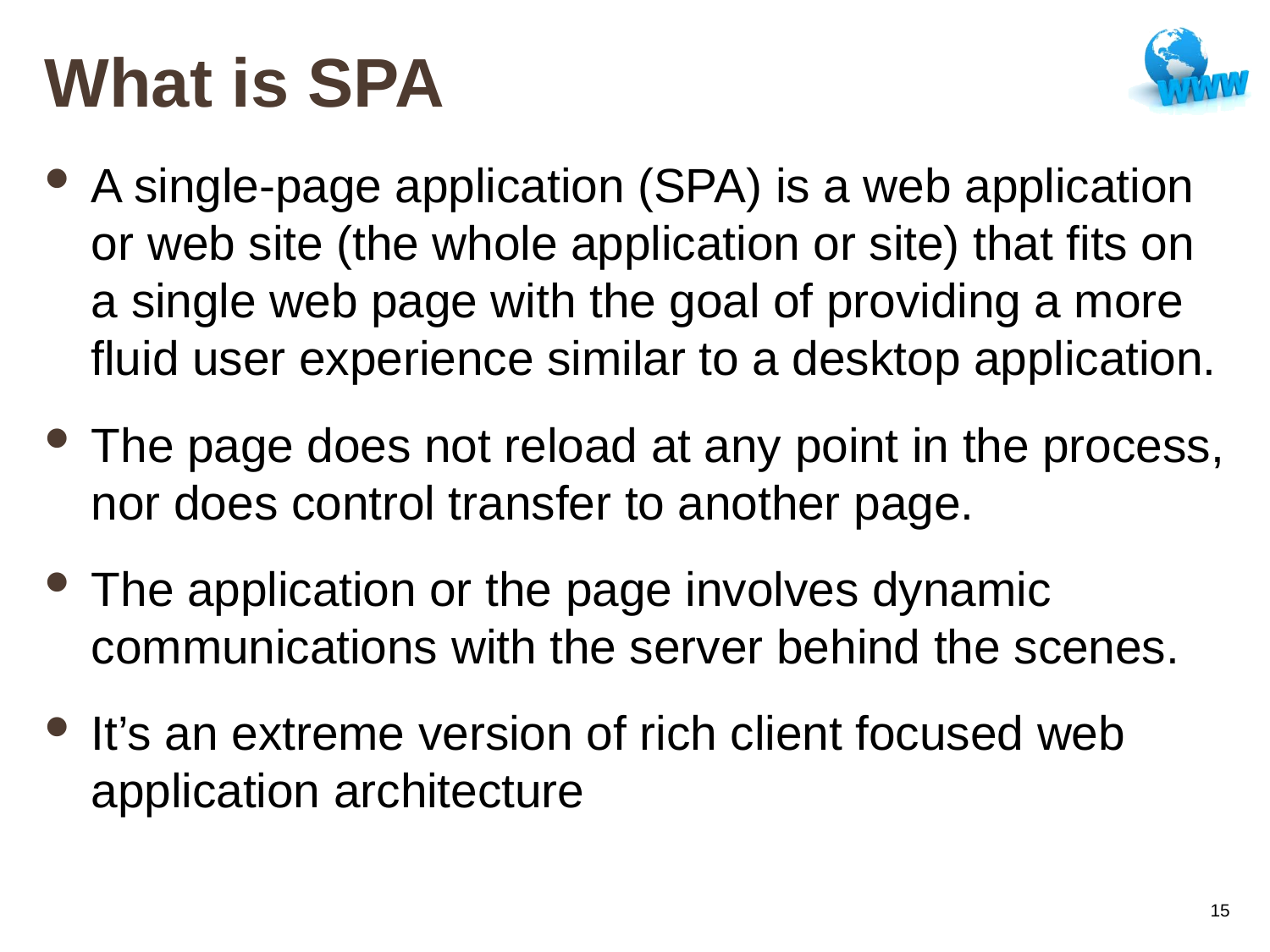

# What is SPA
A single-page application (SPA) is a web application or web site (the whole application or site) that fits on a single web page with the goal of providing a more fluid user experience similar to a desktop application.
The page does not reload at any point in the process, nor does control transfer to another page.
The application or the page involves dynamic communications with the server behind the scenes.
It’s an extreme version of rich client focused web application architecture
15